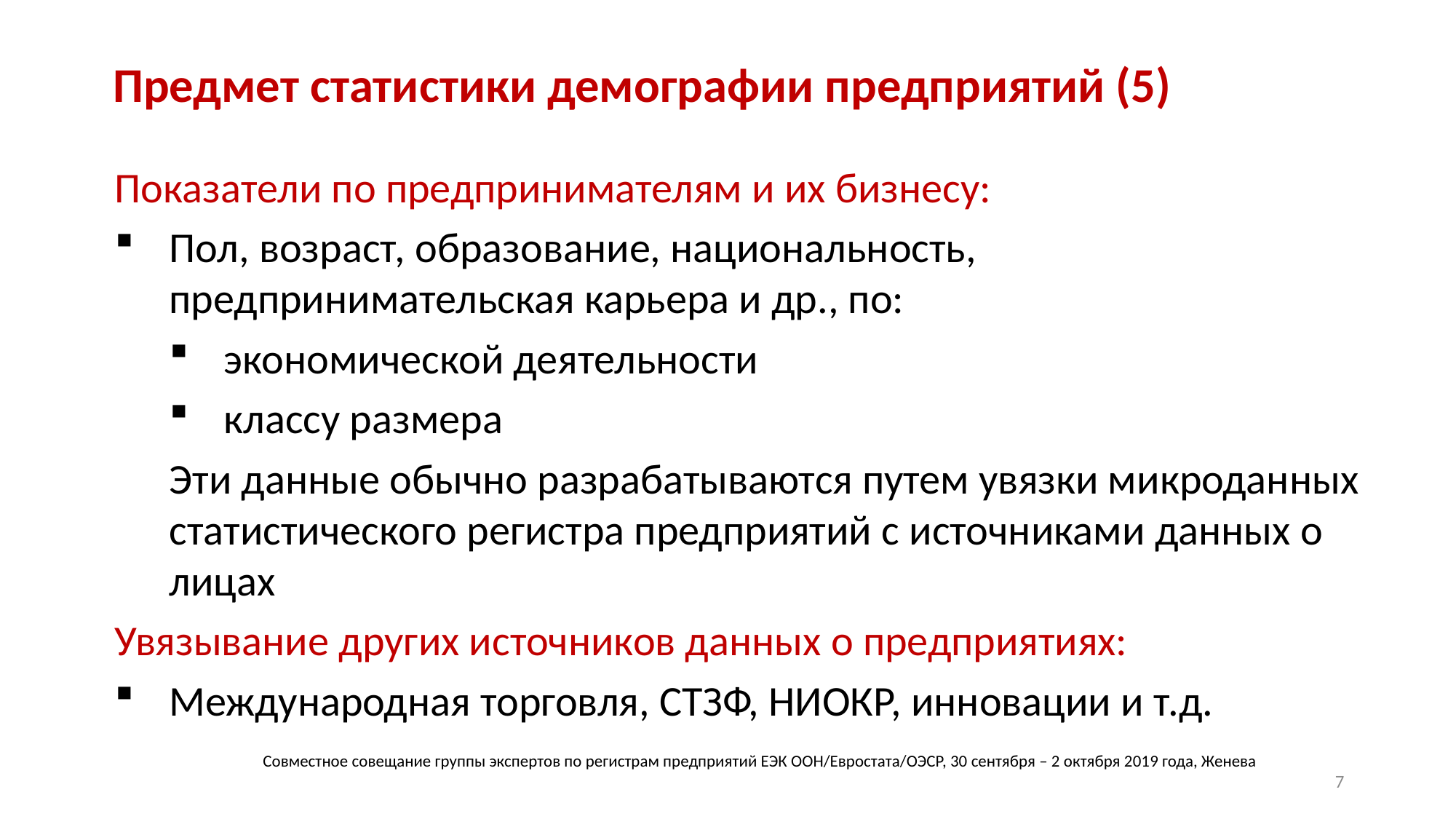

# Предмет статистики демографии предприятий (5)
Показатели по предпринимателям и их бизнесу:
Пол, возраст, образование, национальность, предпринимательская карьера и др., по:
экономической деятельности
классу размера
Эти данные обычно разрабатываются путем увязки микроданных статистического регистра предприятий с источниками данных о лицах
Увязывание других источников данных о предприятиях:
Международная торговля, СТЗФ, НИОКР, инновации и т.д.
Совместное совещание группы экспертов по регистрам предприятий ЕЭК ООН/Евростата/ОЭСР, 30 сентября – 2 октября 2019 года, Женева
7